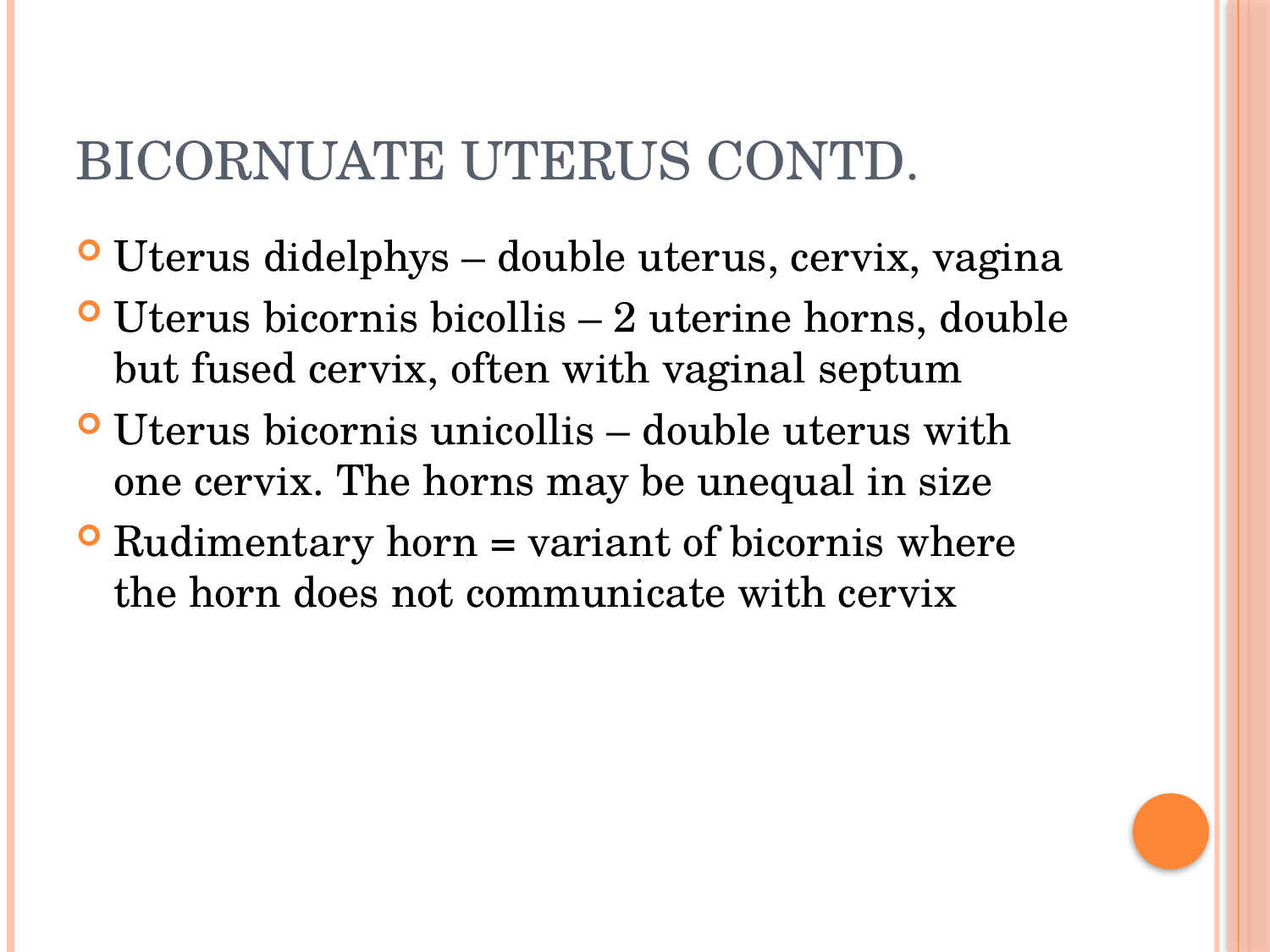

# Bicornuate uterus contd.
Uterus didelphys – double uterus, cervix, vagina
Uterus bicornis bicollis – 2 uterine horns, double but fused cervix, often with vaginal septum
Uterus bicornis unicollis – double uterus with one cervix. The horns may be unequal in size
Rudimentary horn = variant of bicornis where the horn does not communicate with cervix